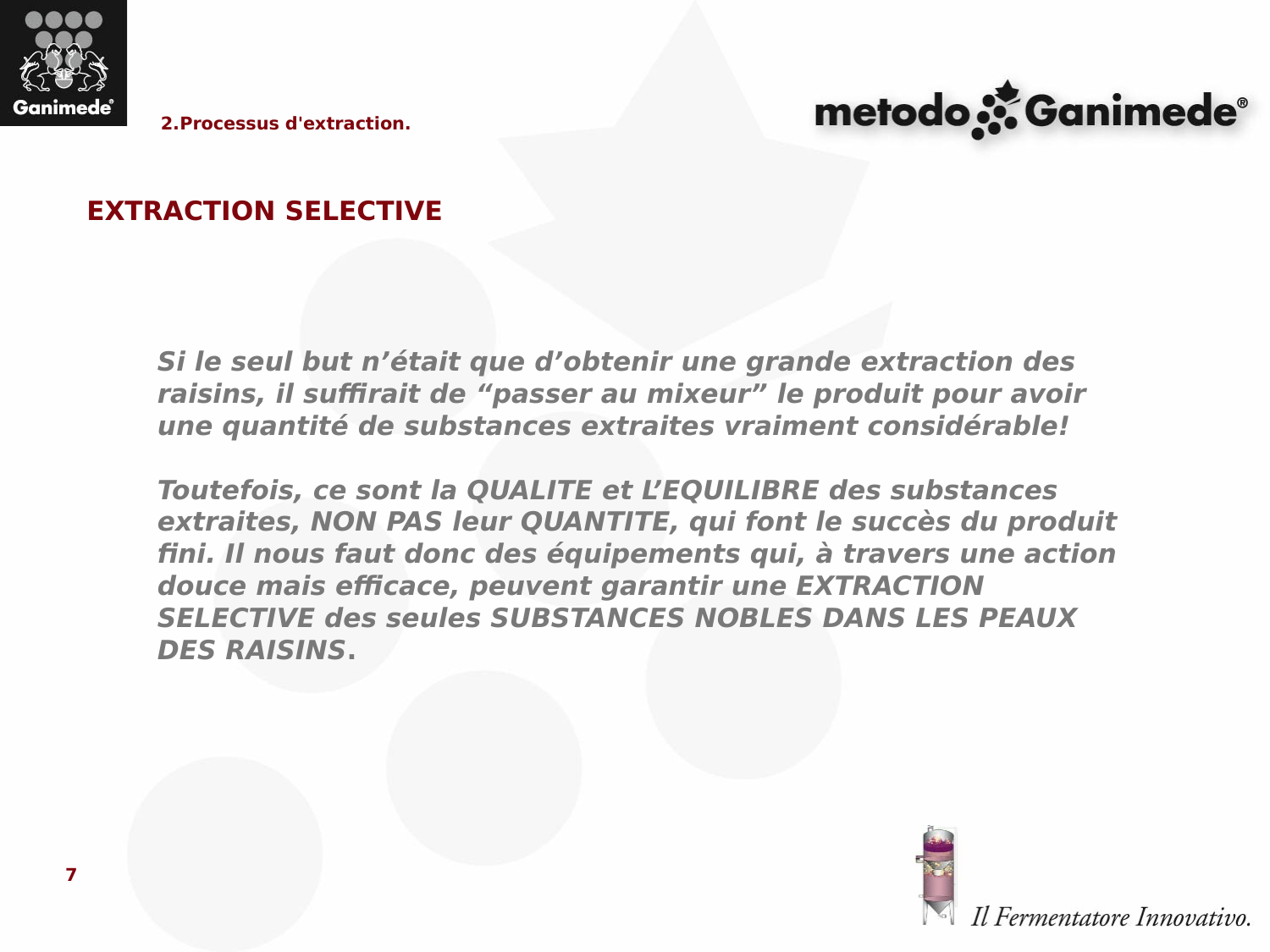

2.Processus d'extraction.
EXTRACTION SELECTIVE
# Si le seul but n’était que d’obtenir une grande extraction des raisins, il suffirait de “passer au mixeur” le produit pour avoir une quantité de substances extraites vraiment considérable! Toutefois, ce sont la QUALITE et L’EQUILIBRE des substances extraites, NON PAS leur QUANTITE, qui font le succès du produit fini. Il nous faut donc des équipements qui, à travers une action douce mais efficace, peuvent garantir une EXTRACTION SELECTIVE des seules SUBSTANCES NOBLES DANS LES PEAUX DES RAISINS.
7